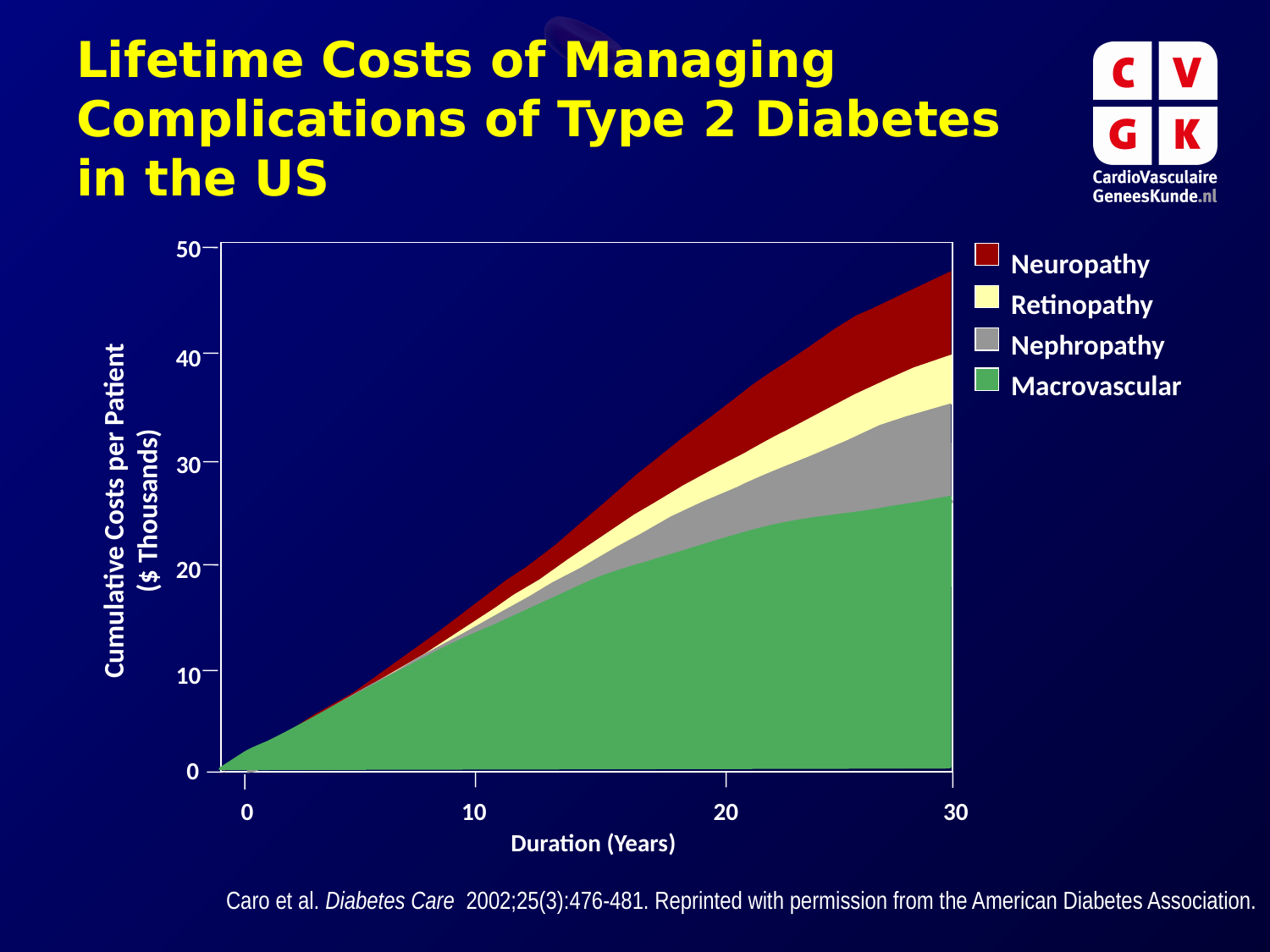

Lifetime Costs of Managing Complications of Type 2 Diabetes in the US
50
40
30
20
10
0
Neuropathy
Retinopathy
Nephropathy
Macrovascular

Cumulative Costs per Patient
($ Thousands)

0
10
20
30
Duration (Years)
Caro et al. Diabetes Care  2002;25(3):476-481. Reprinted with permission from the American Diabetes Association.